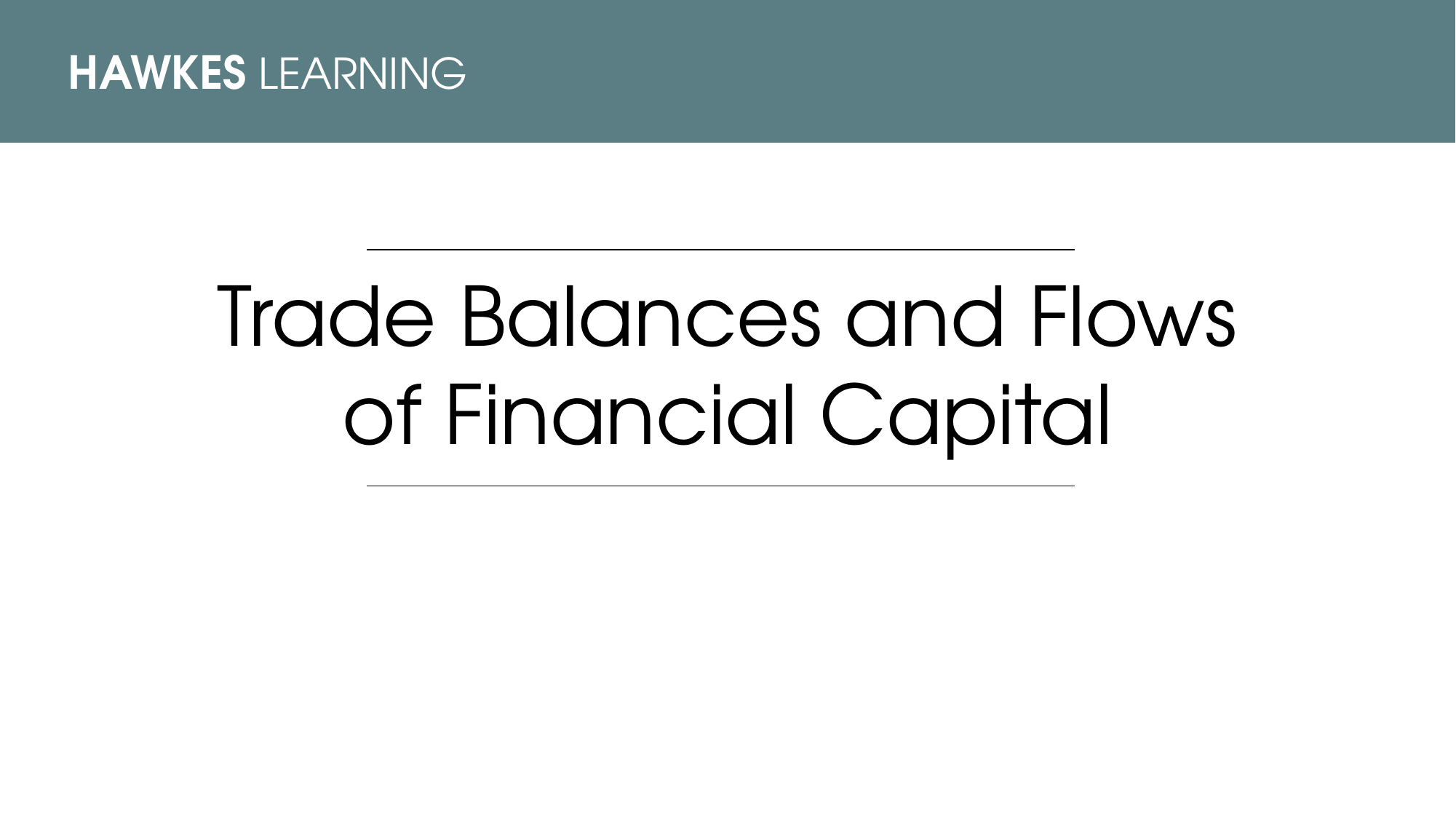

HAWKES LEARNING
Trade Balances and Flows of Financial Capital